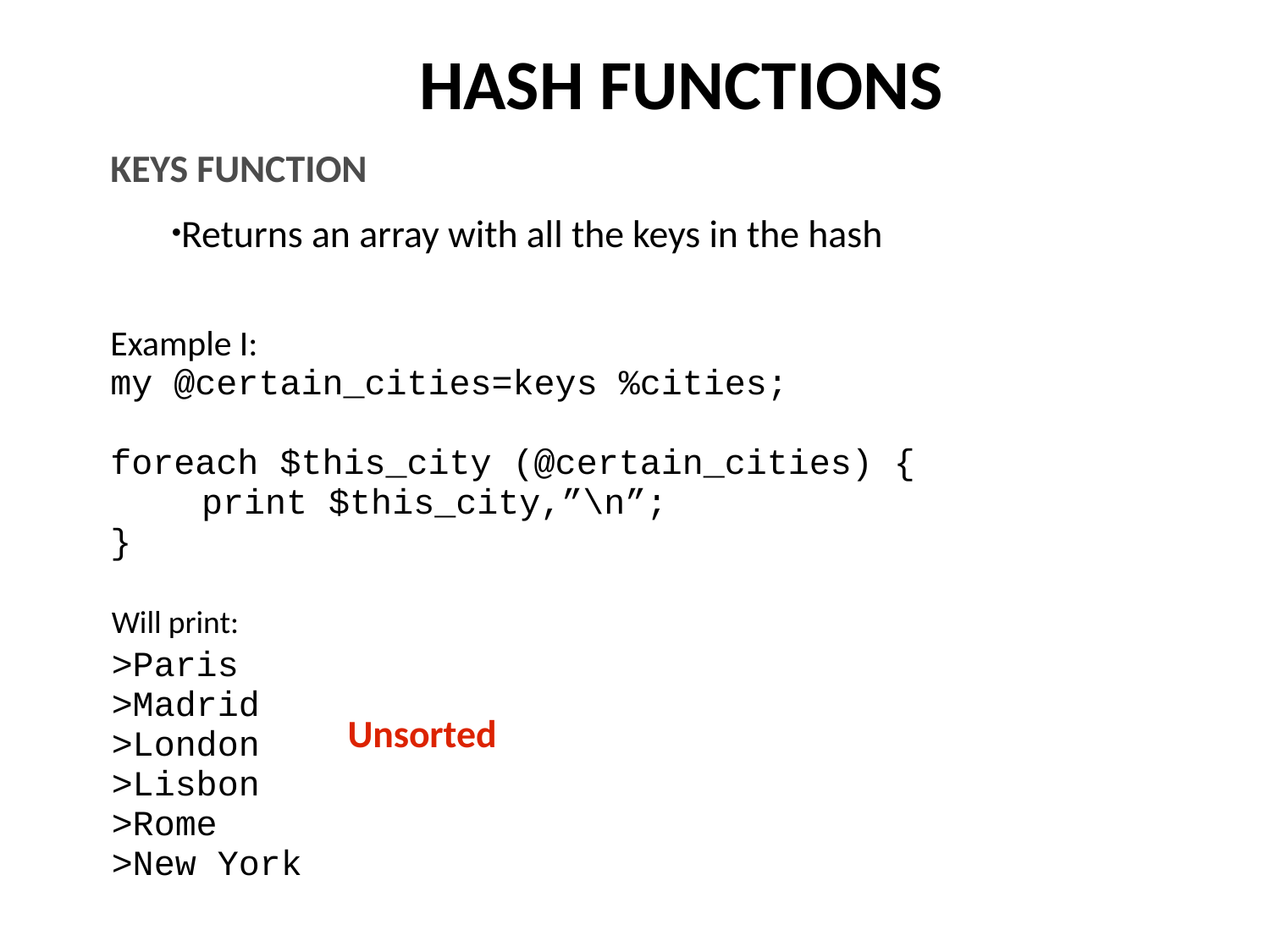

HASH FUNCTIONS
KEYS FUNCTION
Returns an array with all the keys in the hash

Example I:
my @certain_cities=keys %cities;

foreach $this_city (@certain_cities) {
	print $this_city,”\n”;
}

Will print:
>Paris
>Madrid
>London
>Lisbon
>Rome
>New York
Unsorted